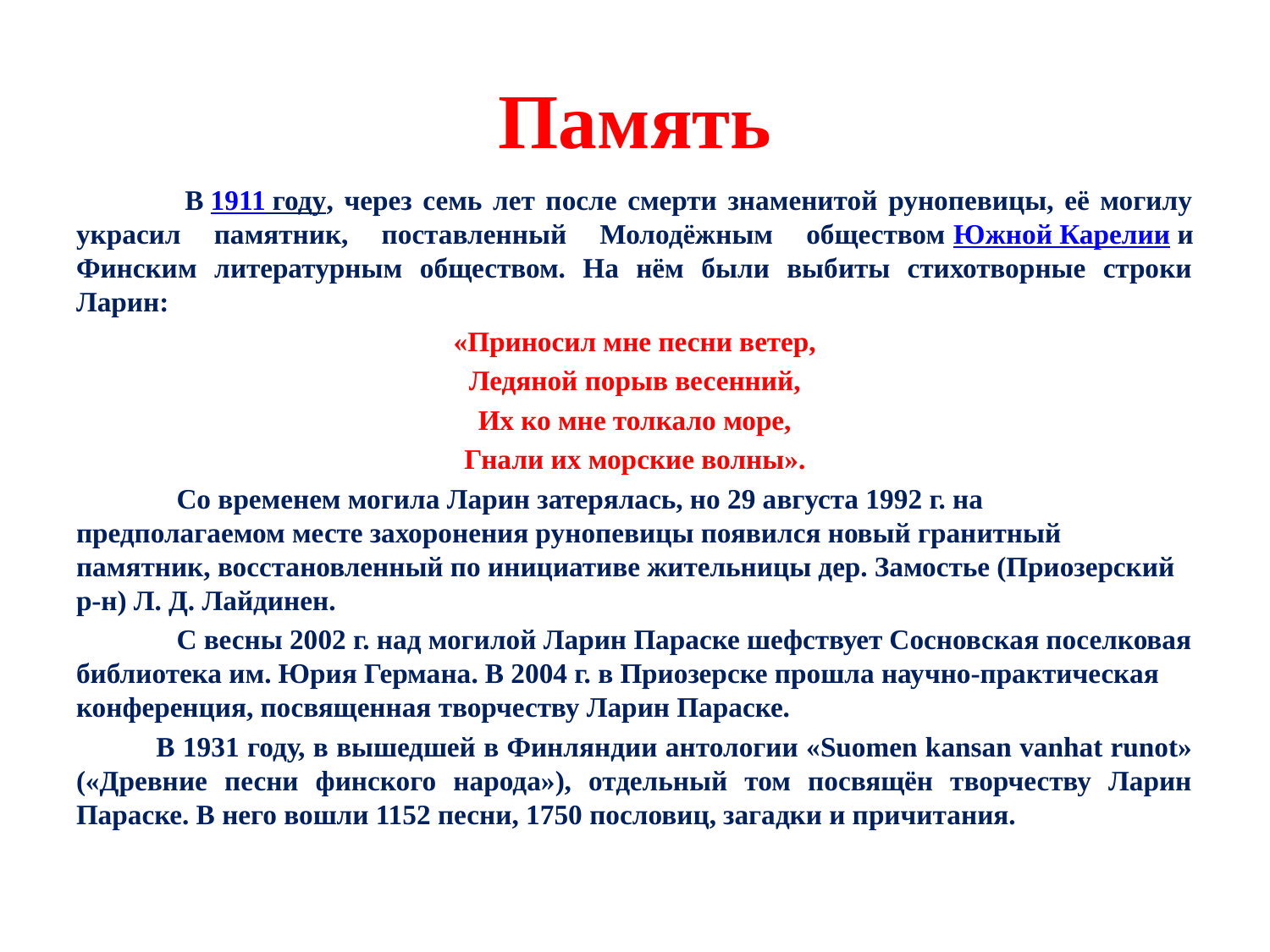

# Память
          В 1911 году, через семь лет после смерти знаменитой рунопевицы, её могилу украсил памятник, поставленный Молодёжным обществом Южной Карелии и Финским литературным обществом. На нём были выбиты стихотворные строки Ларин:
 «Приносил мне песни ветер,
 Ледяной порыв весенний,
 Их ко мне толкало море,
 Гнали их морские волны».
Со временем могила Ларин затерялась, но 29 августа 1992 г. на предполагаемом месте захоронения рунопевицы появился новый гранитный памятник, восстановленный по инициативе жительницы дер. Замостье (Приозерский р-н) Л. Д. Лайдинен.
С весны 2002 г. над могилой Ларин Параске шефствует Сосновская поселковая библиотека им. Юрия Германа. В 2004 г. в Приозерске прошла научно-практическая конференция, посвященная творчеству Ларин Параске.
          В 1931 году, в вышедшей в Финляндии антологии «Suomen kansan vanhat runot» («Древние песни финского народа»), отдельный том посвящён творчеству Ларин Параске. В него вошли 1152 песни, 1750 пословиц, загадки и причитания.